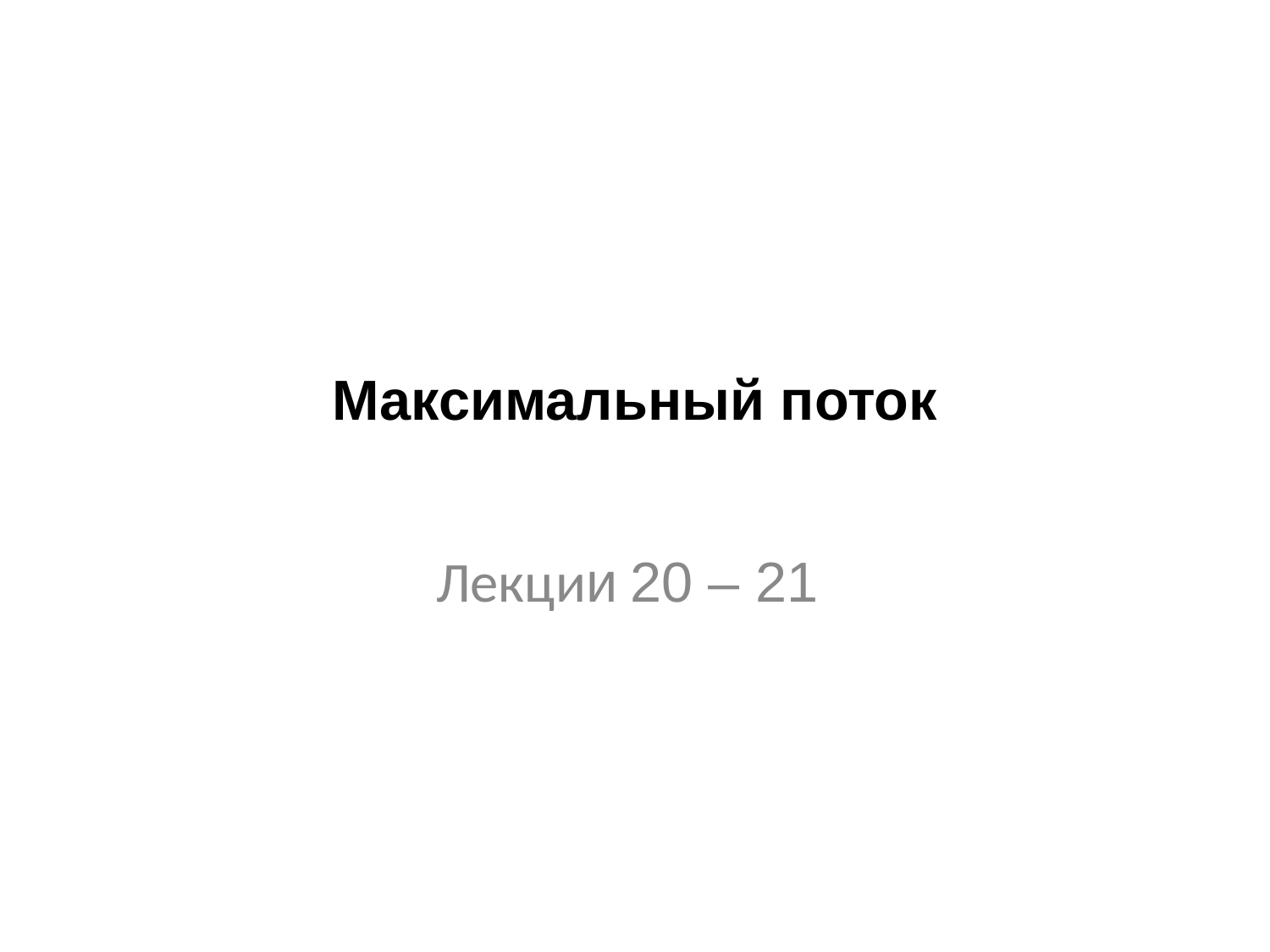

# Максимальный поток
Лекции 20 – 21